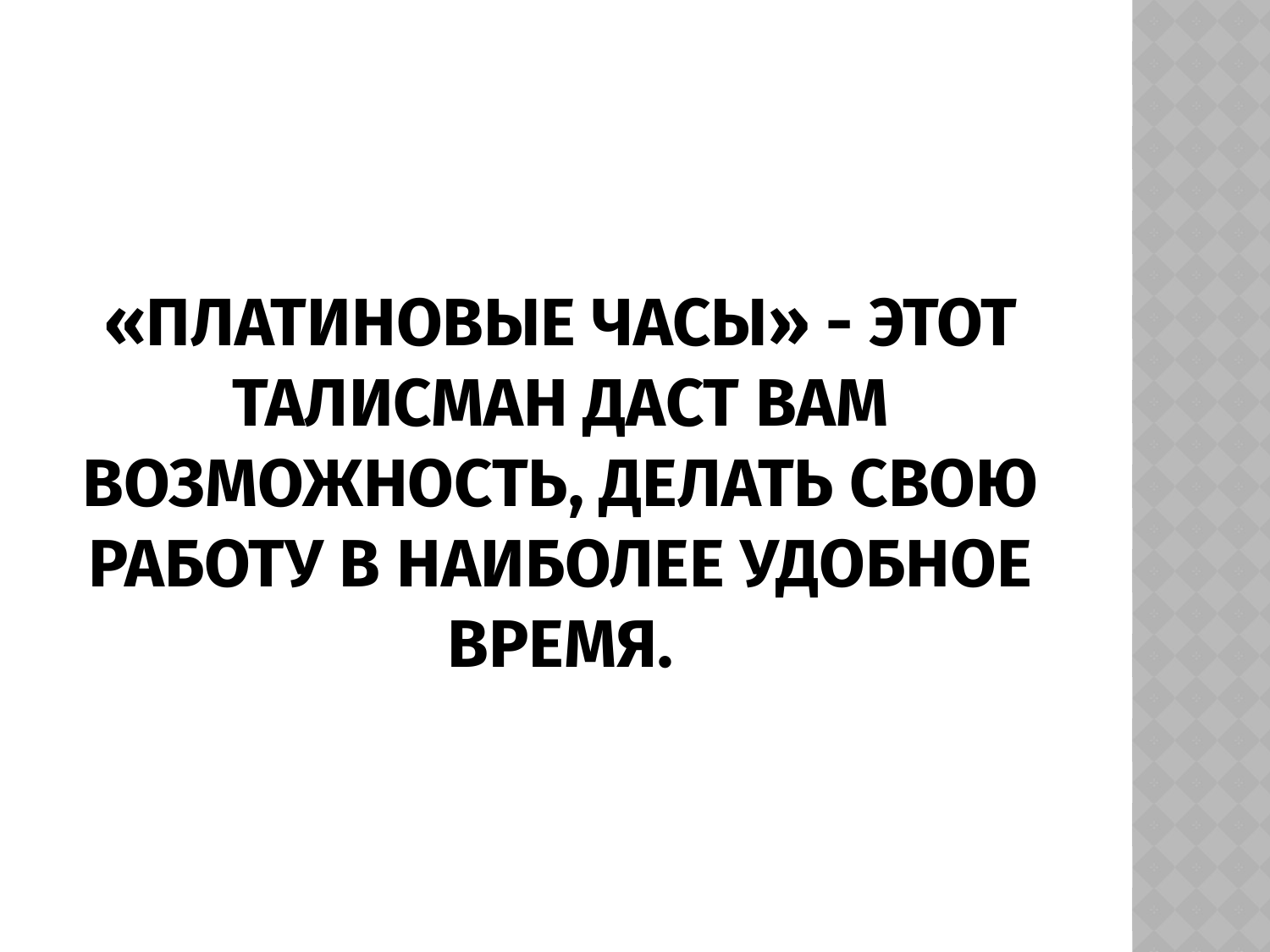

# «Платиновые часы» - этот талисман даст вам возможность, делать свою работу в наиболее удобное время.